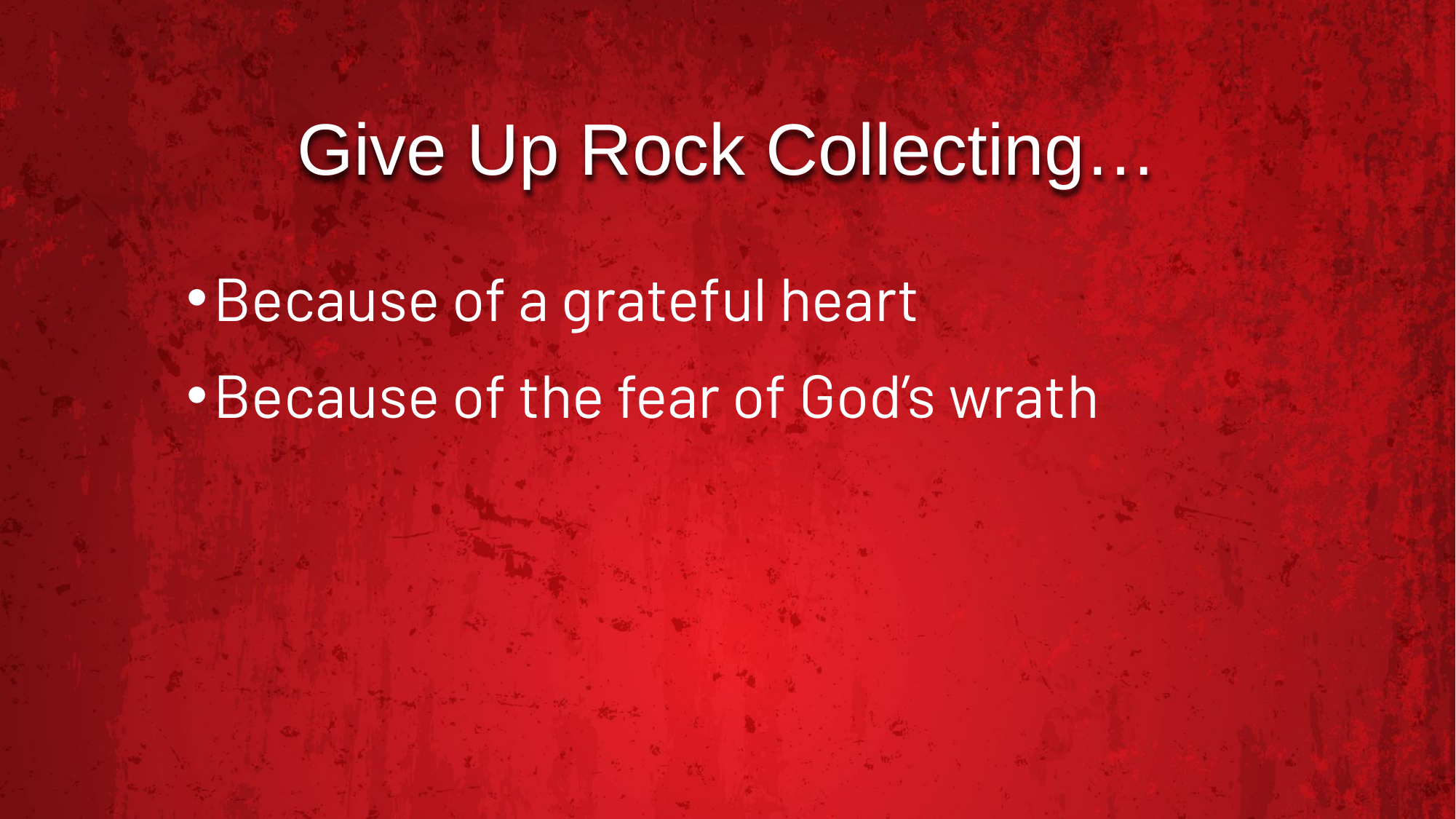

# Give Up Rock Collecting…
Because of a grateful heart
Because of the fear of God’s wrath